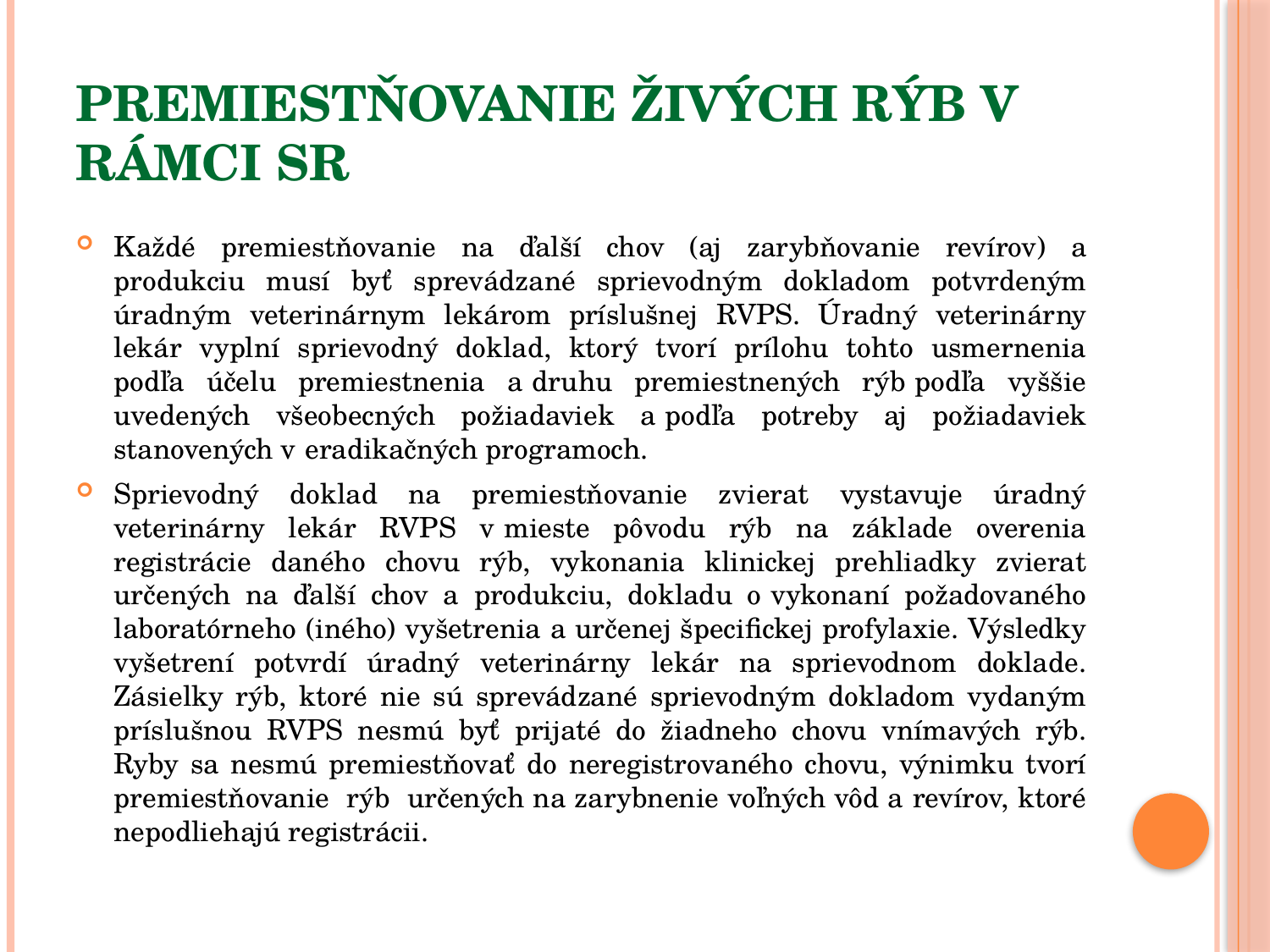

# Premiestňovanie živých rýb v rámci SR
Každé premiestňovanie na ďalší chov (aj zarybňovanie revírov) a produkciu musí byť sprevádzané sprievodným dokladom potvrdeným úradným veterinárnym lekárom príslušnej RVPS. Úradný veterinárny lekár vyplní sprievodný doklad, ktorý tvorí prílohu tohto usmernenia podľa účelu premiestnenia a druhu premiestnených rýb podľa vyššie uvedených všeobecných požiadaviek a podľa potreby aj požiadaviek stanovených v eradikačných programoch.
Sprievodný doklad na premiestňovanie zvierat vystavuje úradný veterinárny lekár RVPS v mieste pôvodu rýb na základe overenia registrácie daného chovu rýb, vykonania klinickej prehliadky zvierat určených na ďalší chov a produkciu, dokladu o vykonaní požadovaného laboratórneho (iného) vyšetrenia a určenej špecifickej profylaxie. Výsledky vyšetrení potvrdí úradný veterinárny lekár na sprievodnom doklade. Zásielky rýb, ktoré nie sú sprevádzané sprievodným dokladom vydaným príslušnou RVPS nesmú byť prijaté do žiadneho chovu vnímavých rýb. Ryby sa nesmú premiestňovať do neregistrovaného chovu, výnimku tvorí premiestňovanie  rýb  určených na zarybnenie voľných vôd a revírov, ktoré nepodliehajú registrácii.